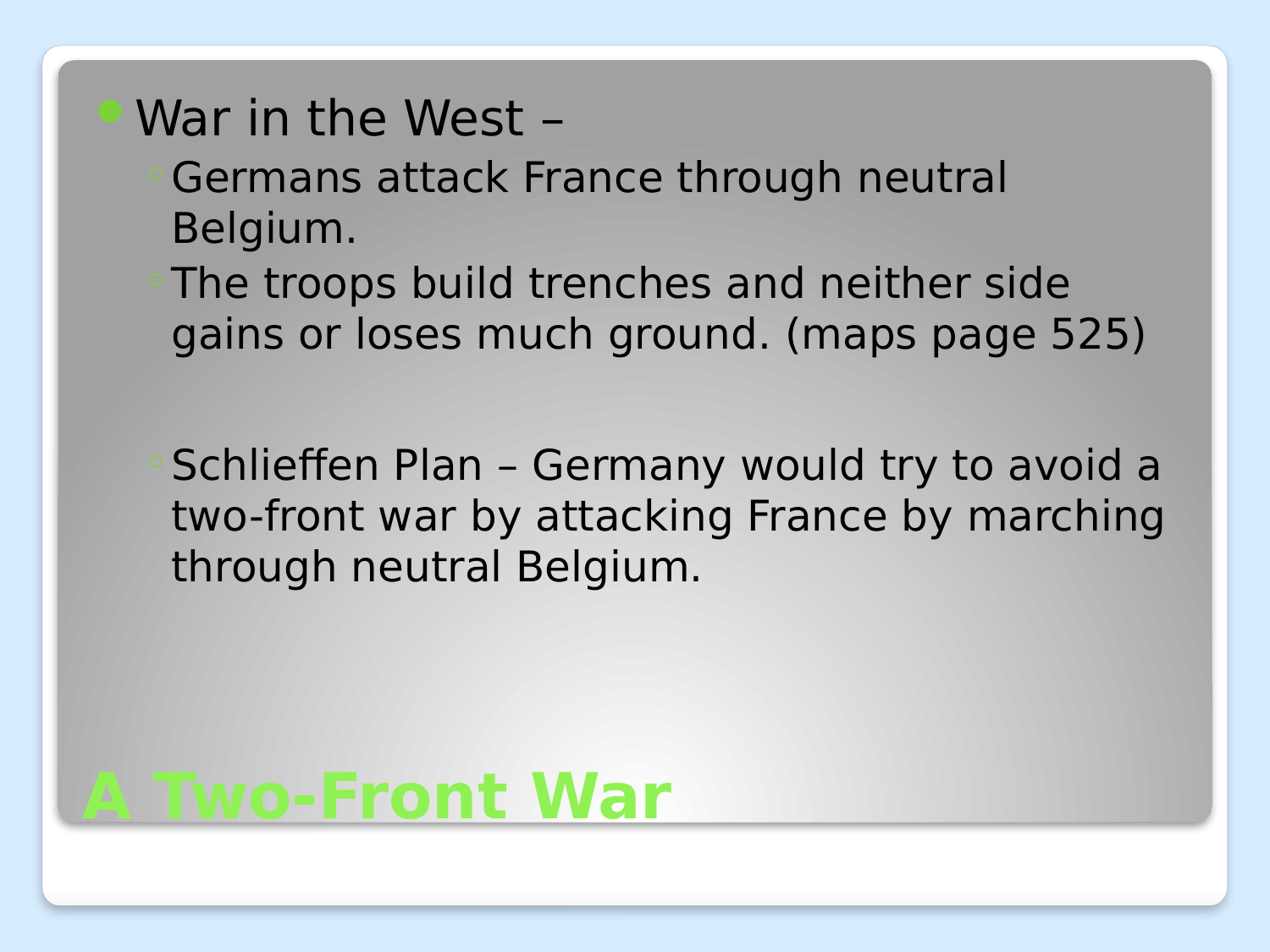

War in the West –
Germans attack France through neutral Belgium.
The troops build trenches and neither side gains or loses much ground. (maps page 525)

Schlieffen Plan – Germany would try to avoid a two-front war by attacking France by marching through neutral Belgium.
# A Two-Front War